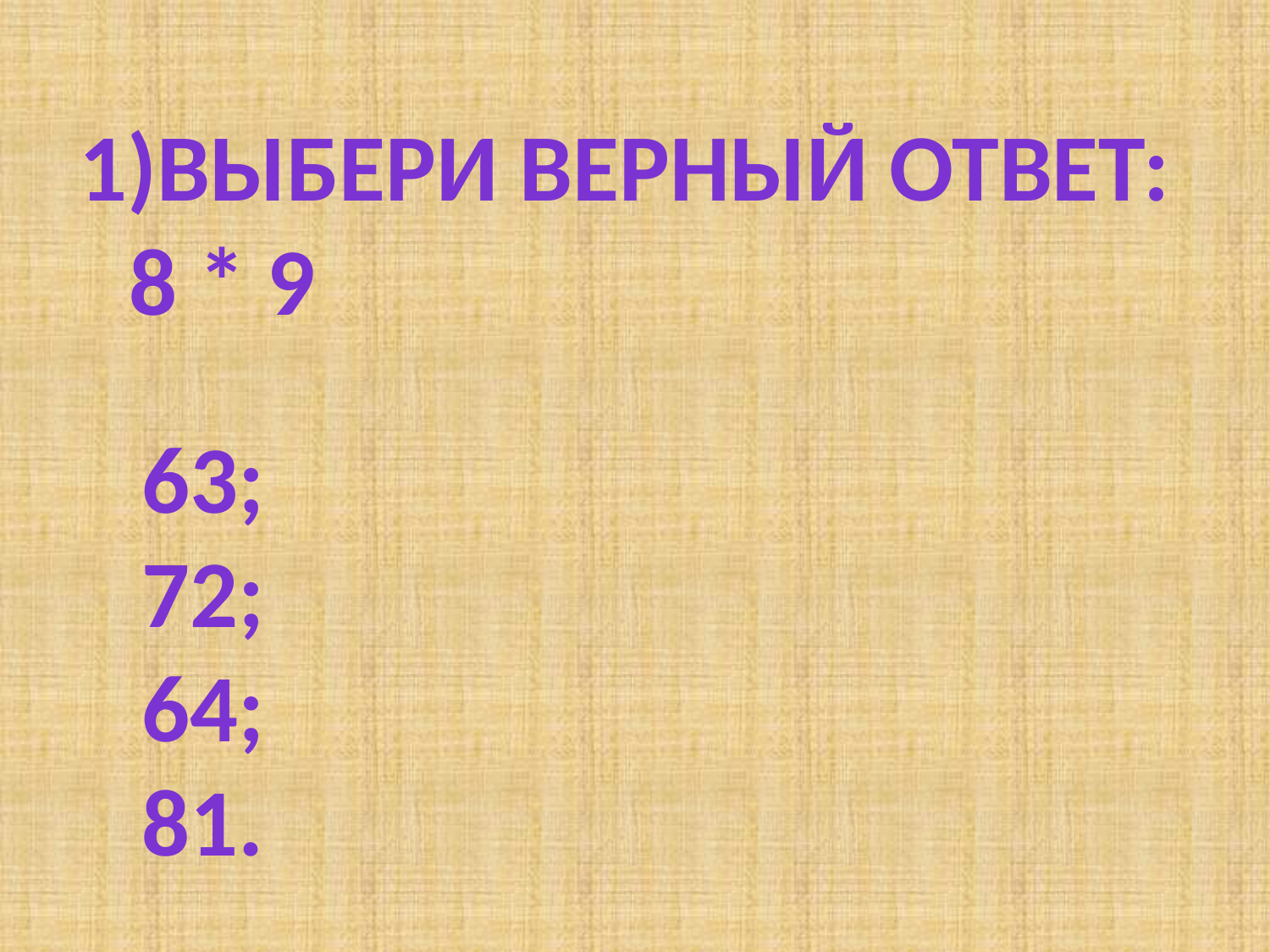

1)Выбери верный ответ:
    8 * 9
63;
72;
64;
81.